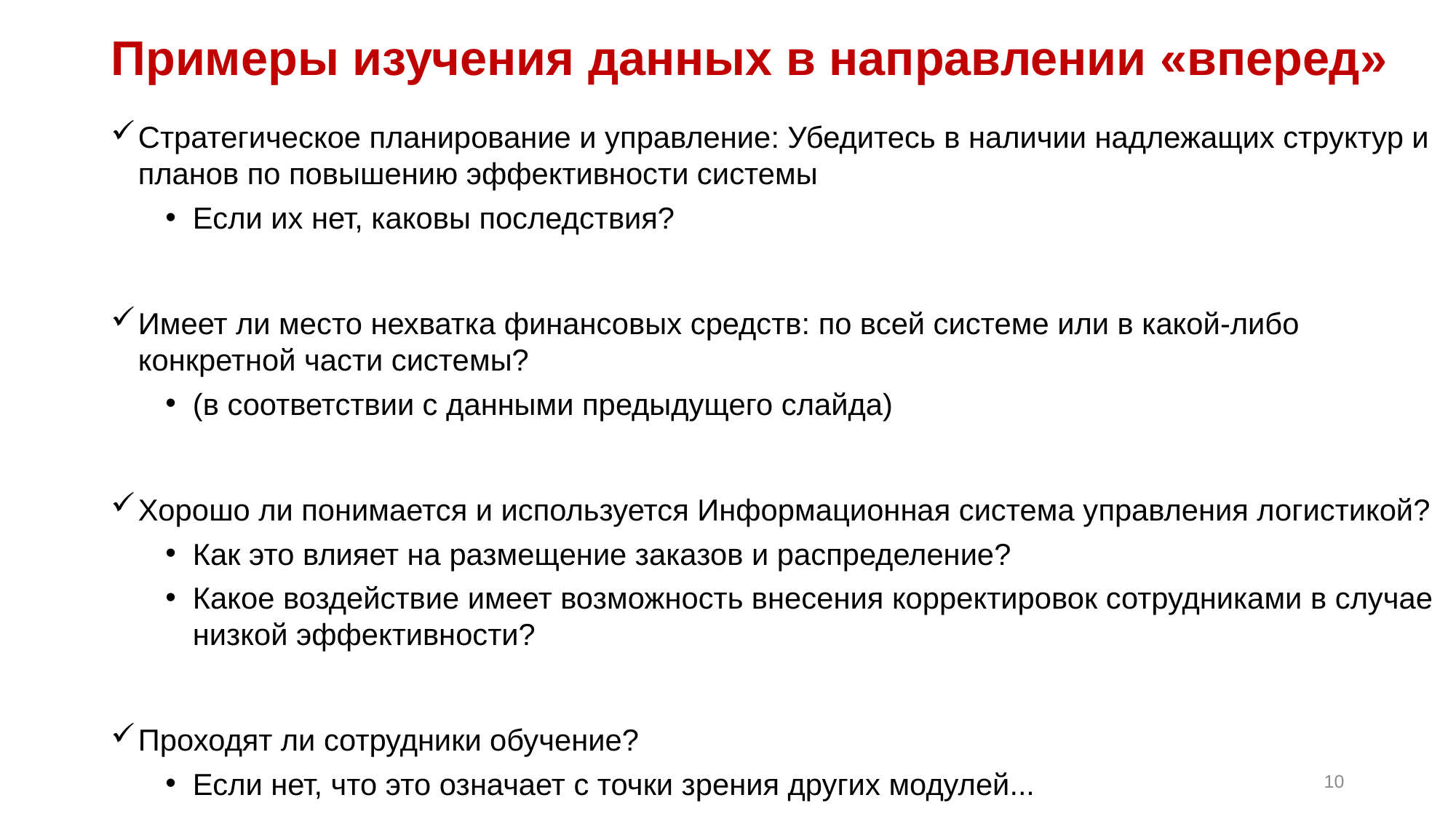

# Примеры изучения данных в направлении «вперед»
Стратегическое планирование и управление: Убедитесь в наличии надлежащих структур и планов по повышению эффективности системы
Если их нет, каковы последствия?

Имеет ли место нехватка финансовых средств: по всей системе или в какой-либо конкретной части системы?
(в соответствии с данными предыдущего слайда)

Хорошо ли понимается и используется Информационная система управления логистикой?
Как это влияет на размещение заказов и распределение?
Какое воздействие имеет возможность внесения корректировок сотрудниками в случае низкой эффективности?

Проходят ли сотрудники обучение?
Если нет, что это означает с точки зрения других модулей...
10